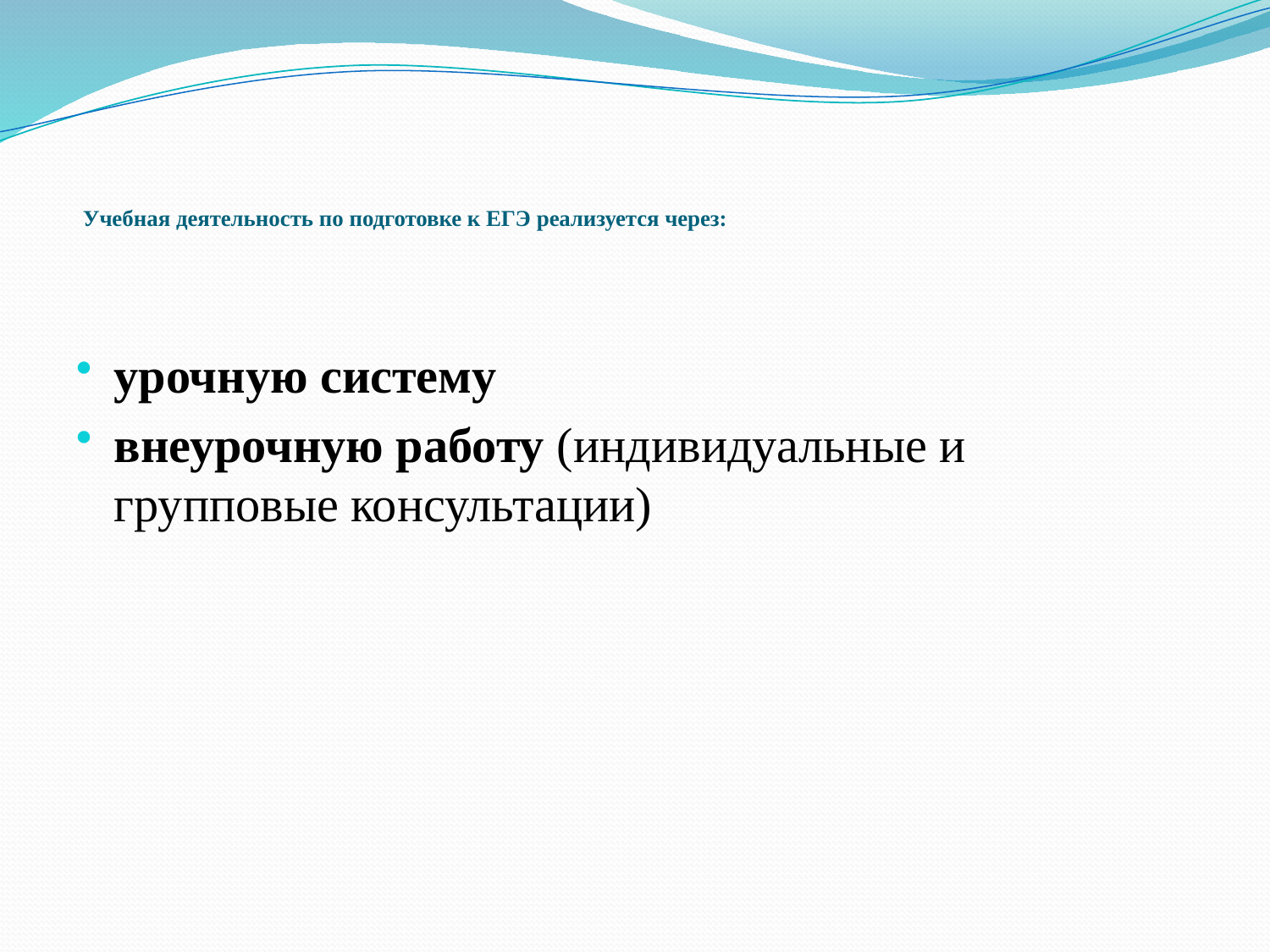

# Учебная деятельность по подготовке к ЕГЭ реализуется через:

урочную систему
внеурочную работу (индивидуальные и групповые консультации)